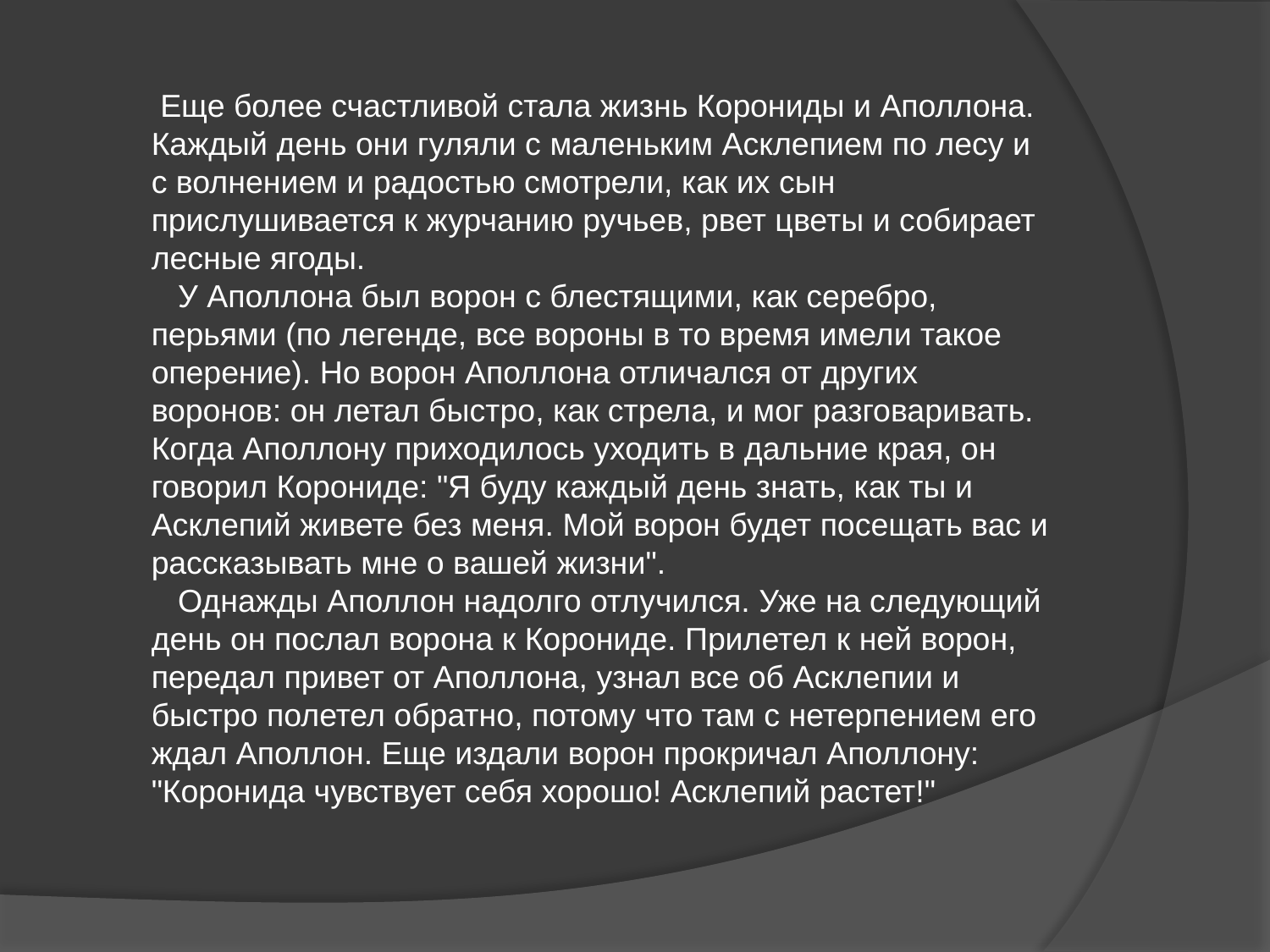

Еще более счастливой стала жизнь Корониды и Аполлона. Каждый день они гуляли с маленьким Асклепием по лесу и с волнением и радостью смотрели, как их сын прислушивается к журчанию ручьев, рвет цветы и собирает лесные ягоды.
   У Аполлона был ворон с блестящими, как серебро, перьями (по легенде, все вороны в то время имели такое оперение). Но ворон Аполлона отличался от других воронов: он летал быстро, как стрела, и мог разговаривать. Когда Аполлону приходилось уходить в дальние края, он говорил Корониде: "Я буду каждый день знать, как ты и Асклепий живете без меня. Мой ворон будет посещать вас и рассказывать мне о вашей жизни".
   Однажды Аполлон надолго отлучился. Уже на следующий день он послал ворона к Корониде. Прилетел к ней ворон, передал привет от Аполлона, узнал все об Асклепии и быстро полетел обратно, потому что там с нетерпением его ждал Аполлон. Еще издали ворон прокричал Аполлону: "Коронида чувствует себя хорошо! Асклепий растет!"